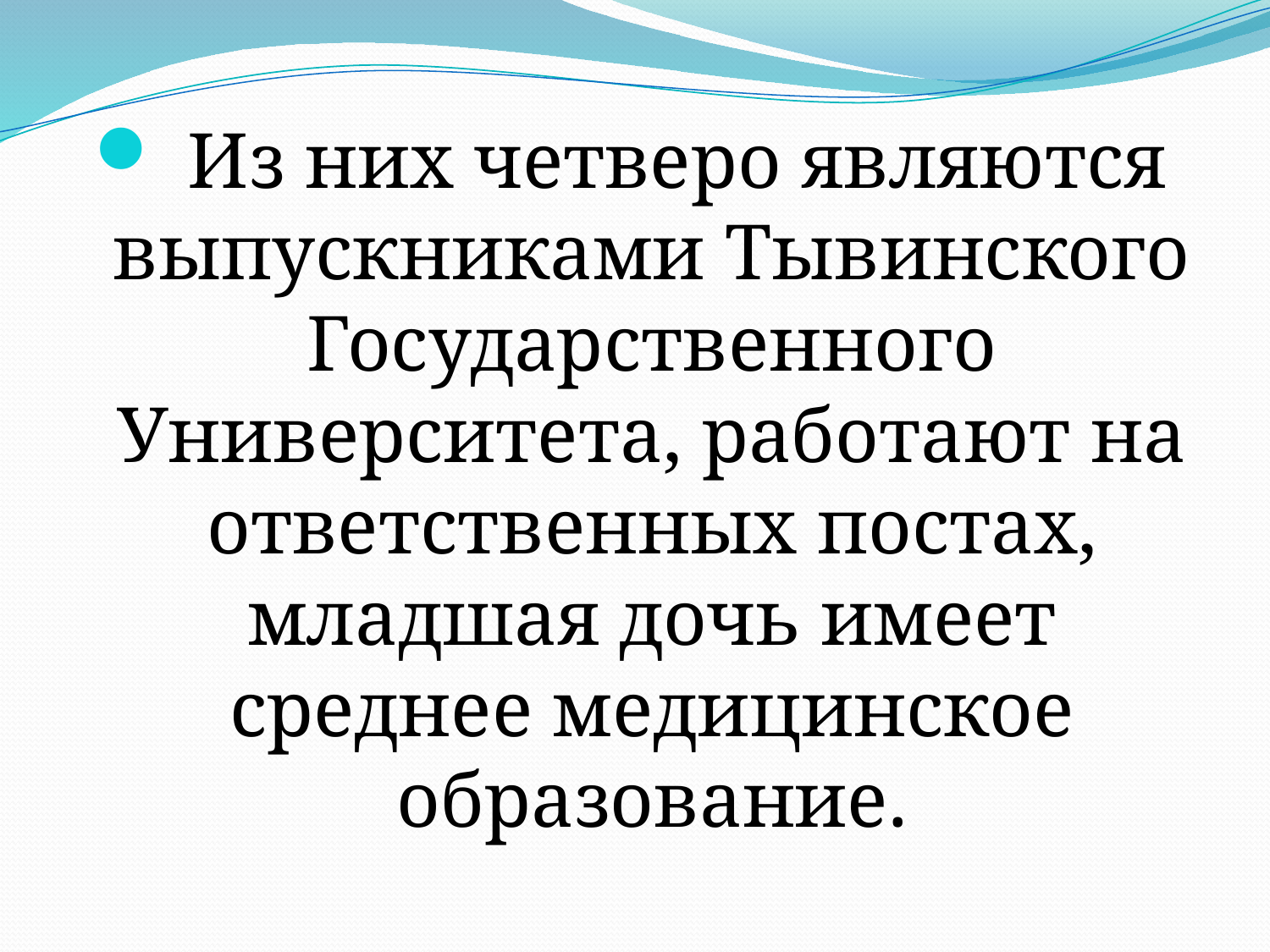

#
 Из них четверо являются выпускниками Тывинского Государственного Университета, работают на ответственных постах, младшая дочь имеет среднее медицинское образование.